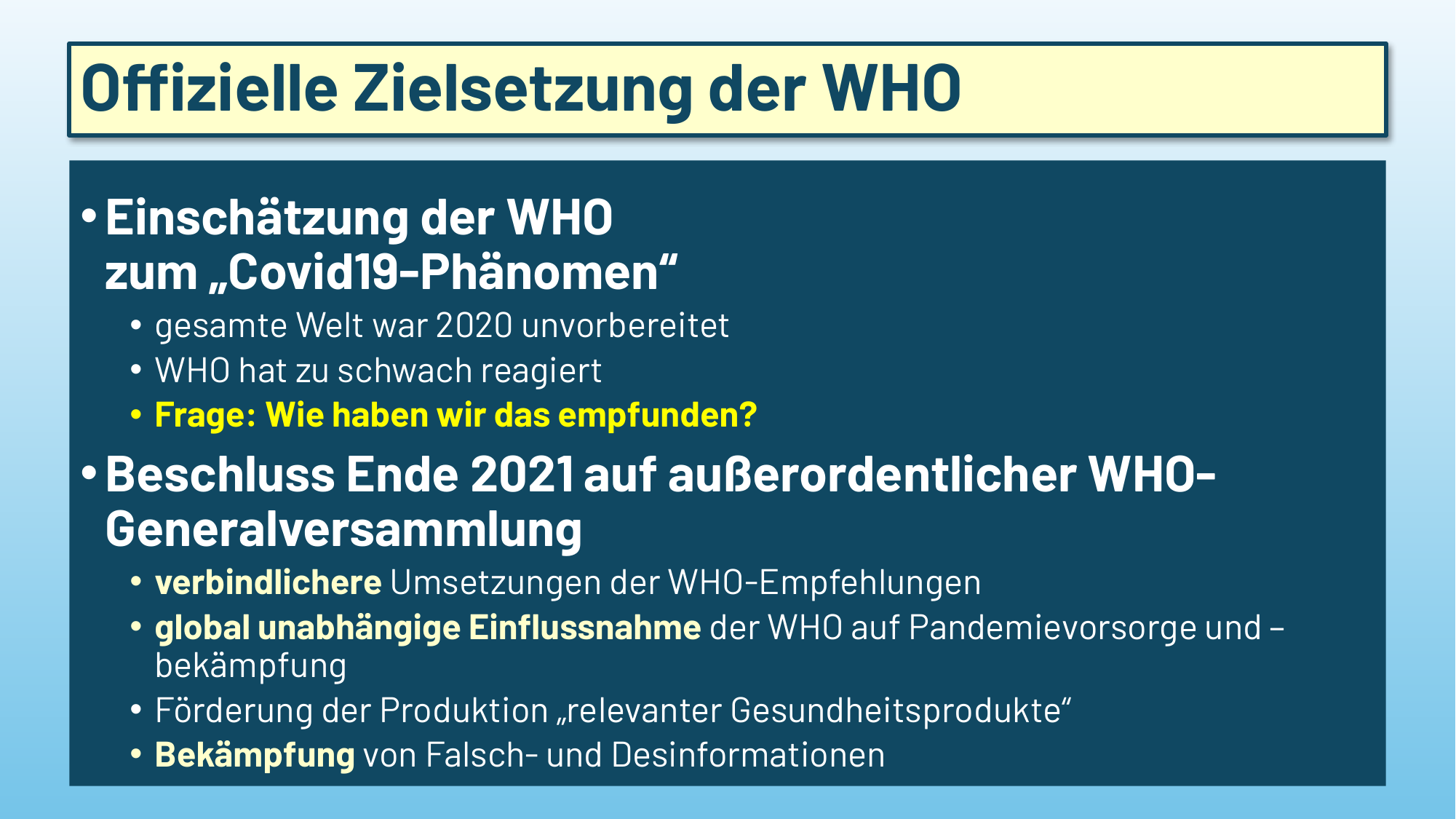

# Offizielle Zielsetzung der WHO

Einschätzung der WHO
zum „Covid19-Phänomen“
gesamte Welt war 2020 unvorbereitet
WHO hat zu schwach reagiert
Frage: Wie haben wir das empfunden?
Beschluss Ende 2021 auf außerordentlicher WHO-Generalversammlung
verbindlichere Umsetzungen der WHO-Empfehlungen
global unabhängige Einflussnahme der WHO auf Pandemievorsorge und –bekämpfung
Förderung der Produktion „relevanter Gesundheitsprodukte“
Bekämpfung von Falsch- und Desinformationen